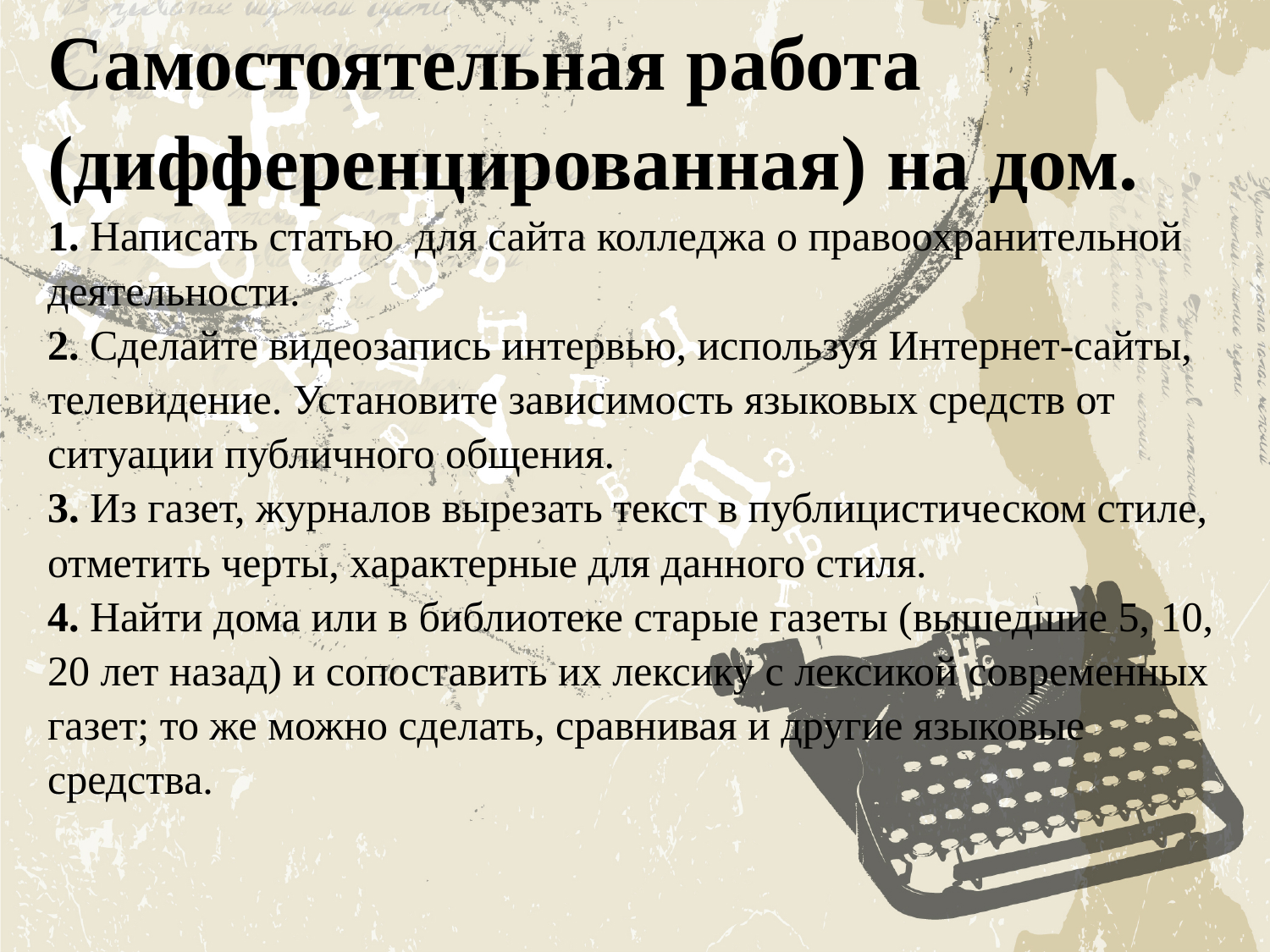

Самостоятельная работа (дифференцированная) на дом.
1. Написать статью  для сайта колледжа о правоохранительной деятельности.
2. Сделайте видеозапись интервью, используя Интернет-сайты, телевидение. Установите зависимость языковых средств от ситуации публичного общения.
3. Из газет, журналов вырезать текст в публицистическом стиле, отметить черты, характерные для данного стиля.
4. Найти дома или в библиотеке старые газеты (вышедшие 5, 10, 20 лет назад) и сопоставить их лексику с лексикой современных газет; то же можно сделать, сравнивая и другие языковые средства.